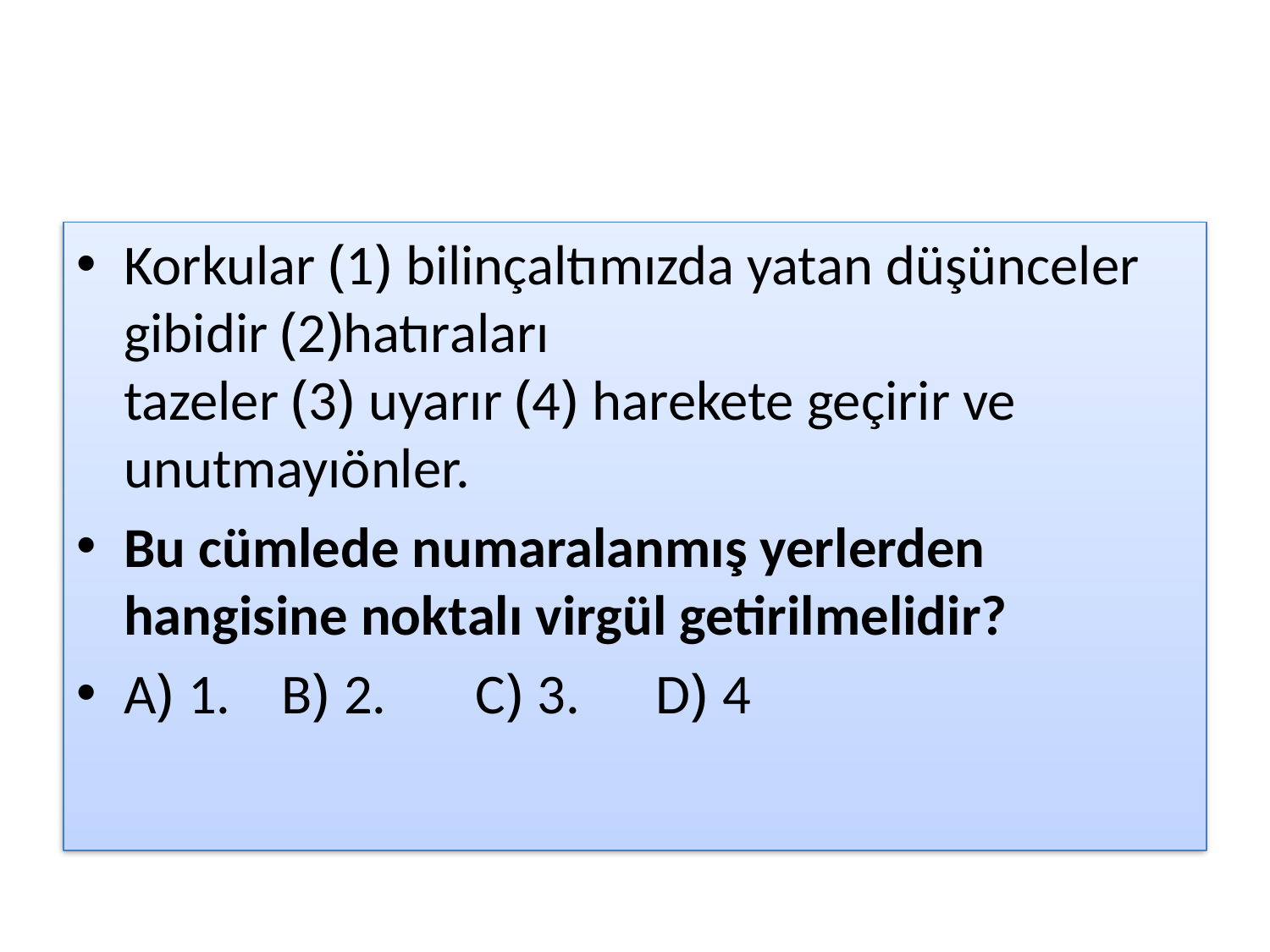

#
Korkular ﴾1﴿ bilinçaltımızda yatan düşünceler gibidir ﴾2﴿hatıraları tazeler ﴾3﴿ uyarır ﴾4﴿ harekete geçirir ve unutmayıönler.
Bu cümlede numaralanmış yerlerden hangisine noktalı virgül getirilmelidir?
A﴿ 1.    B﴿ 2.       C﴿ 3.      D﴿ 4